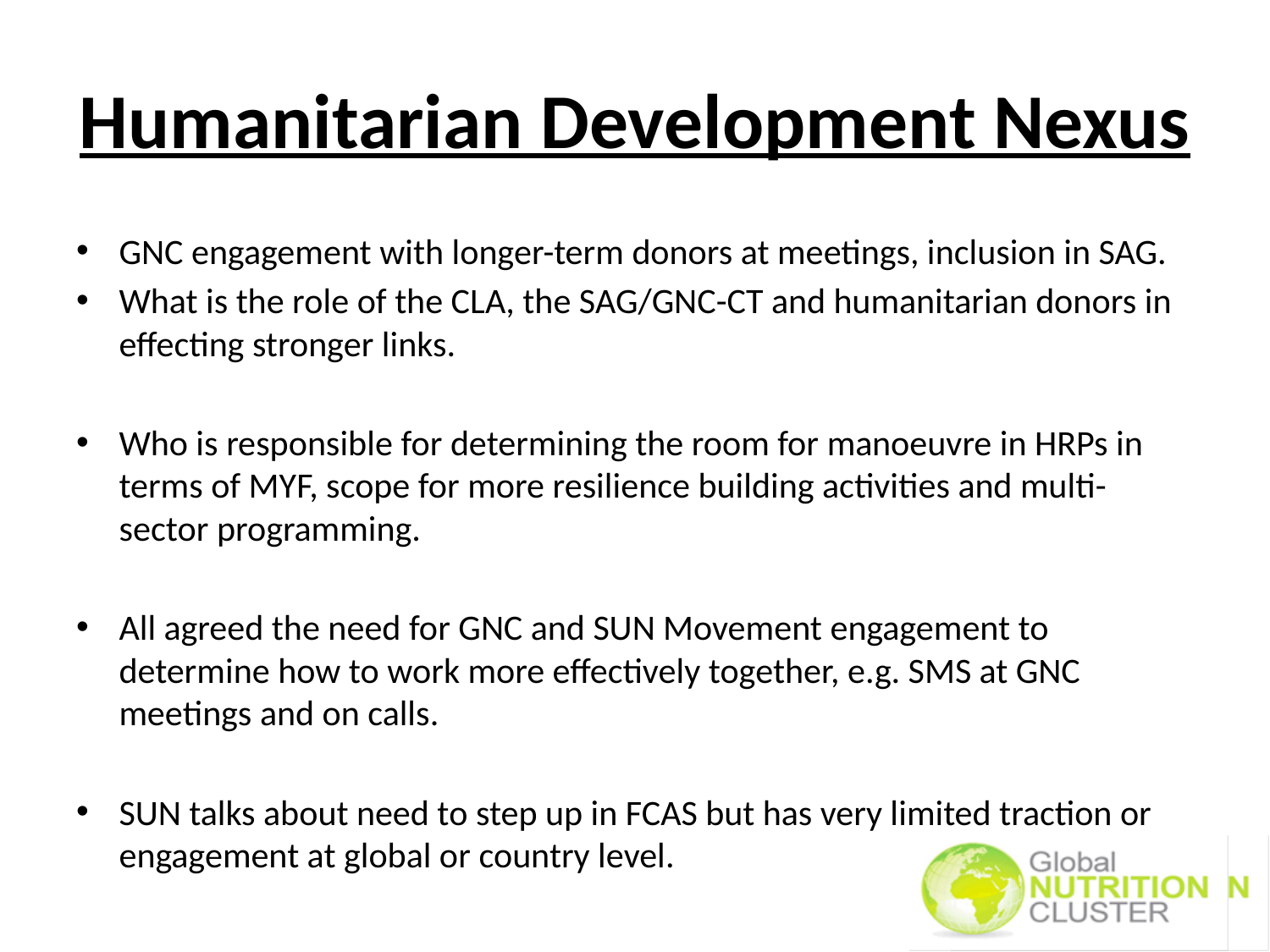

# Humanitarian Development Nexus
GNC engagement with longer-term donors at meetings, inclusion in SAG.
What is the role of the CLA, the SAG/GNC-CT and humanitarian donors in effecting stronger links.

Who is responsible for determining the room for manoeuvre in HRPs in terms of MYF, scope for more resilience building activities and multi-sector programming.

All agreed the need for GNC and SUN Movement engagement to determine how to work more effectively together, e.g. SMS at GNC meetings and on calls.

SUN talks about need to step up in FCAS but has very limited traction or engagement at global or country level.